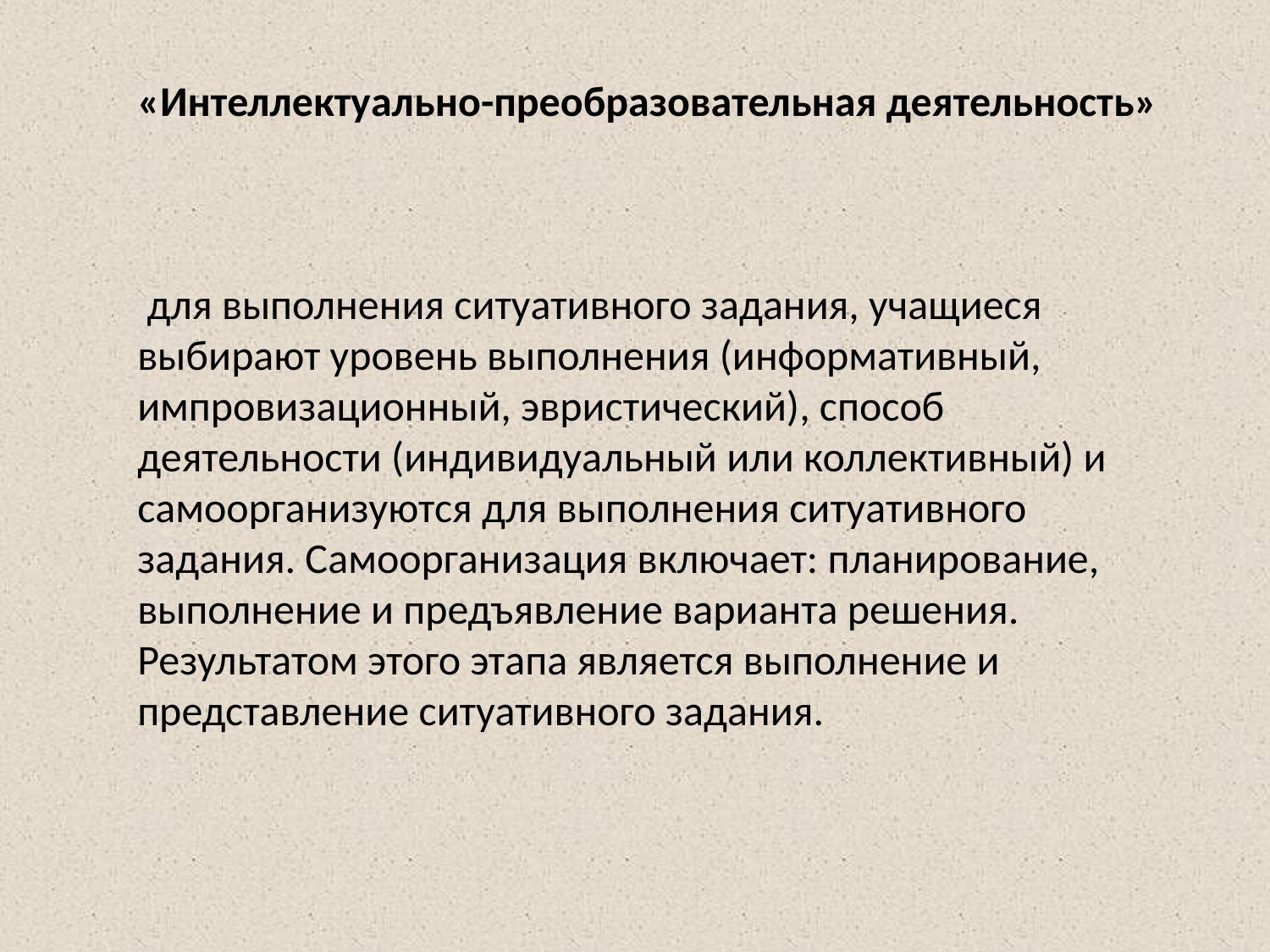

«Интеллектуально-преобразовательная деятельность»

 для выполнения ситуативного задания, учащиеся выбирают уровень выполнения (информативный, импровизационный, эвристический), способ деятельности (индивидуальный или коллективный) и самоорганизуются для выполнения ситуативного задания. Самоорганизация включает: планирование, выполнение и предъявление варианта решения. Результатом этого этапа является выполнение и представление ситуативного задания.